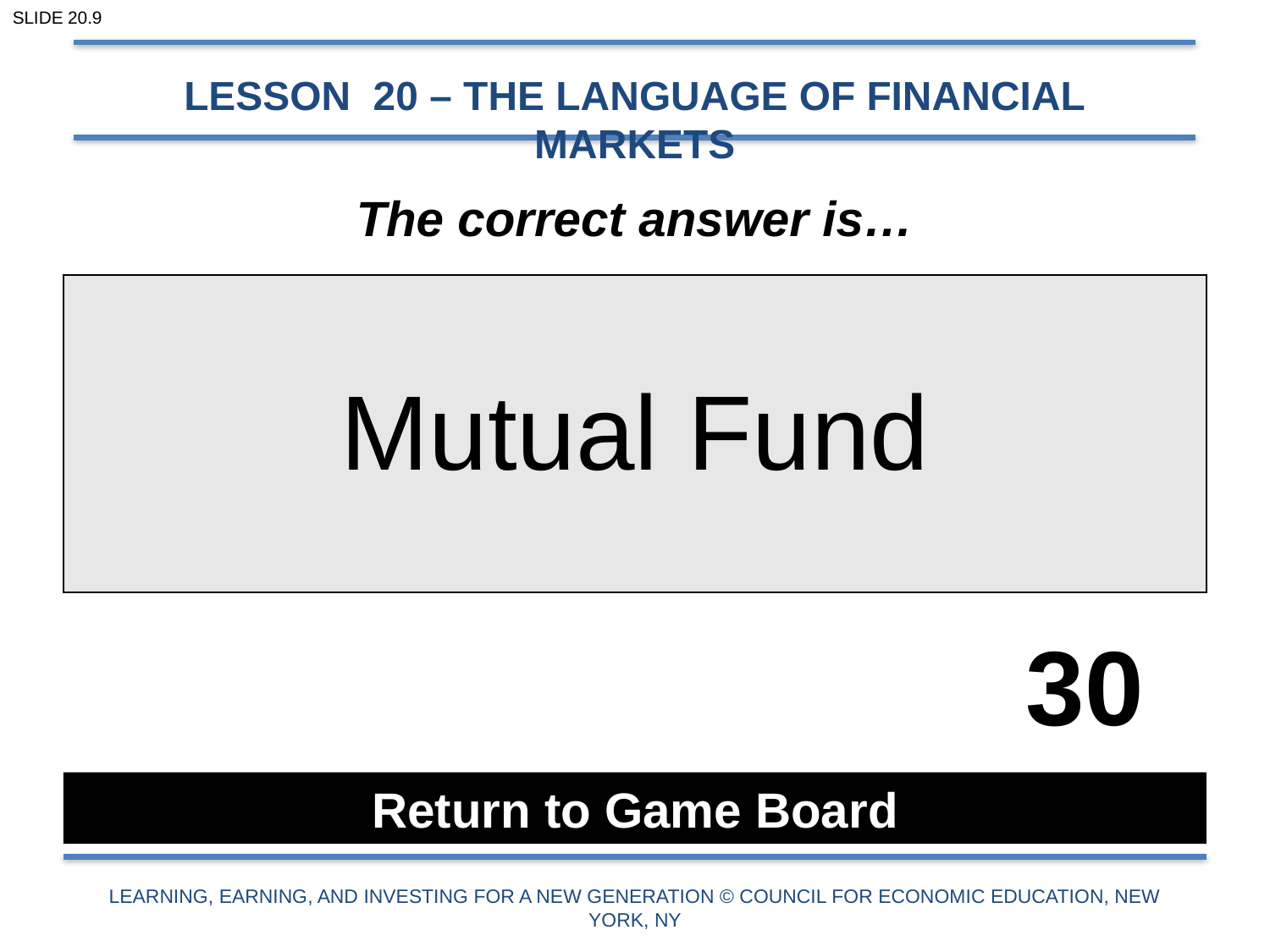

Slide 20.9
Lesson  20 – The Language of Financial Markets
# The correct answer is…
| Mutual Fund |
| --- |
30
Return to Game Board